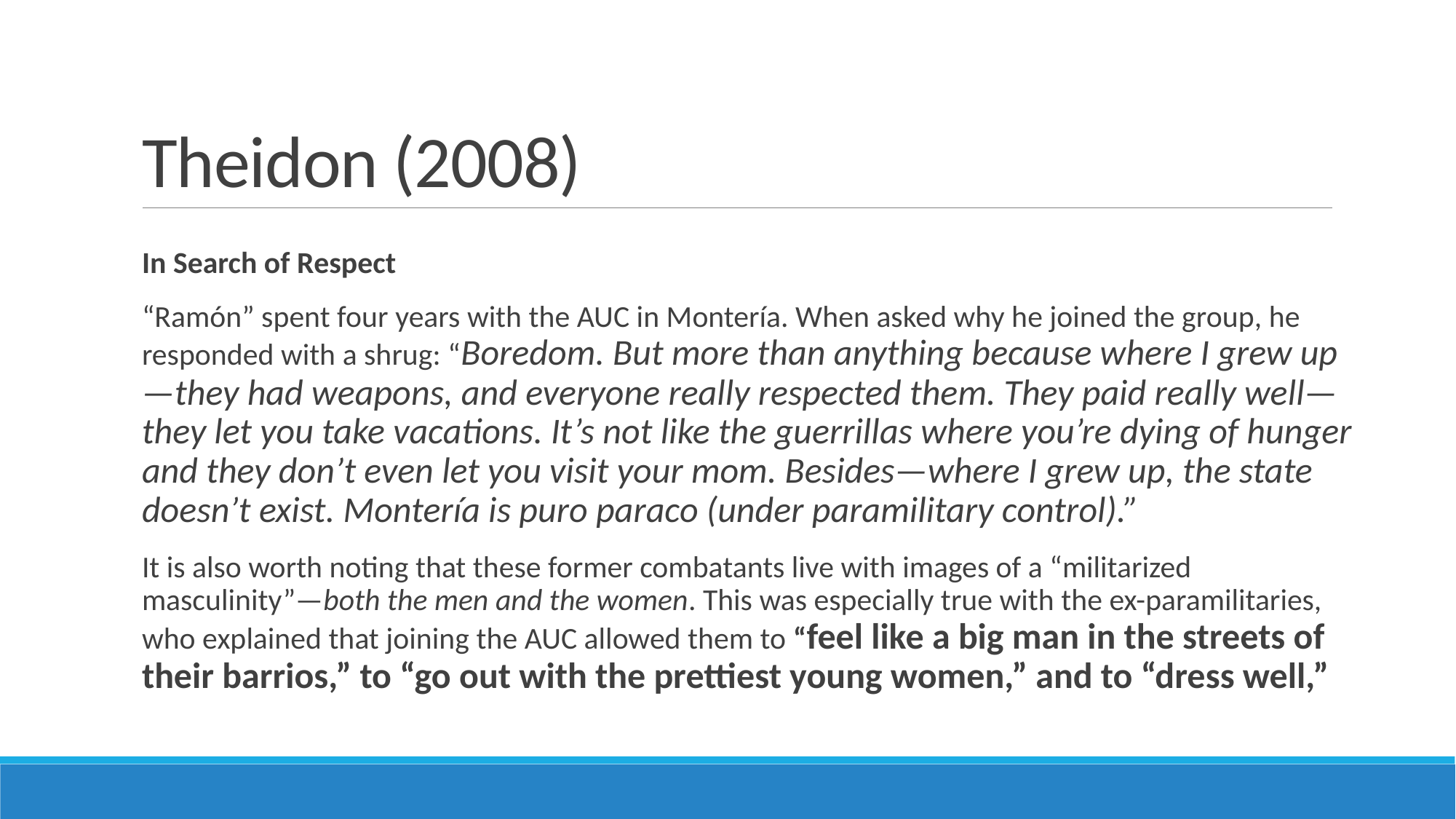

# Theidon (2008)
In Search of Respect
“Ramón” spent four years with the AUC in Montería. When asked why he joined the group, he responded with a shrug: “Boredom. But more than anything because where I grew up—they had weapons, and everyone really respected them. They paid really well—they let you take vacations. It’s not like the guerrillas where you’re dying of hunger and they don’t even let you visit your mom. Besides—where I grew up, the state doesn’t exist. Montería is puro paraco (under paramilitary control).”
It is also worth noting that these former combatants live with images of a “militarized masculinity”—both the men and the women. This was especially true with the ex-paramilitaries, who explained that joining the AUC allowed them to “feel like a big man in the streets of their barrios,” to “go out with the prettiest young women,” and to “dress well,”